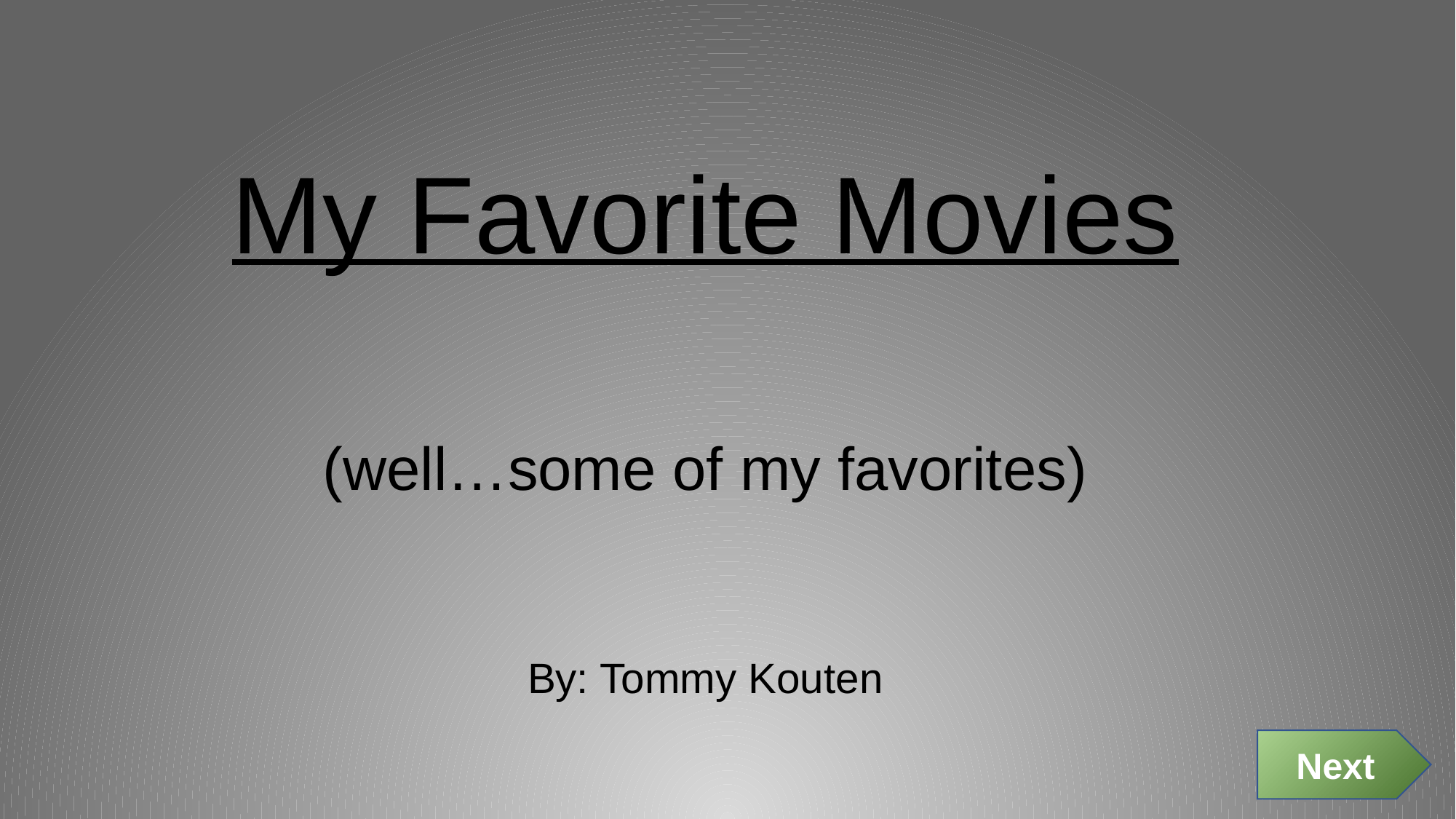

My Favorite Movies
(well…some of my favorites)
By: Tommy Kouten
Next